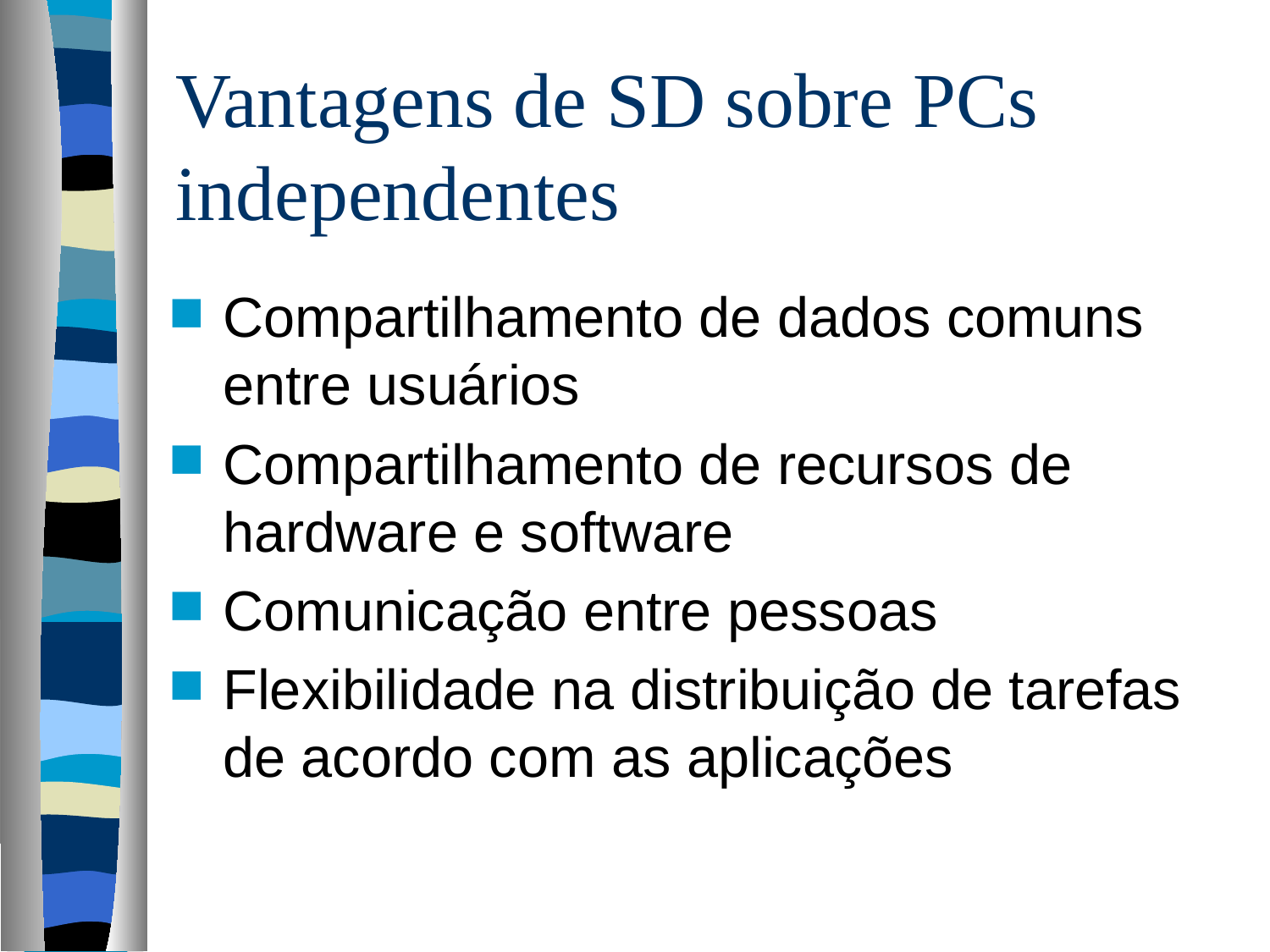

# Vantagens de SD sobre PCs independentes
Compartilhamento de dados comuns entre usuários
Compartilhamento de recursos de hardware e software
Comunicação entre pessoas
Flexibilidade na distribuição de tarefas de acordo com as aplicações